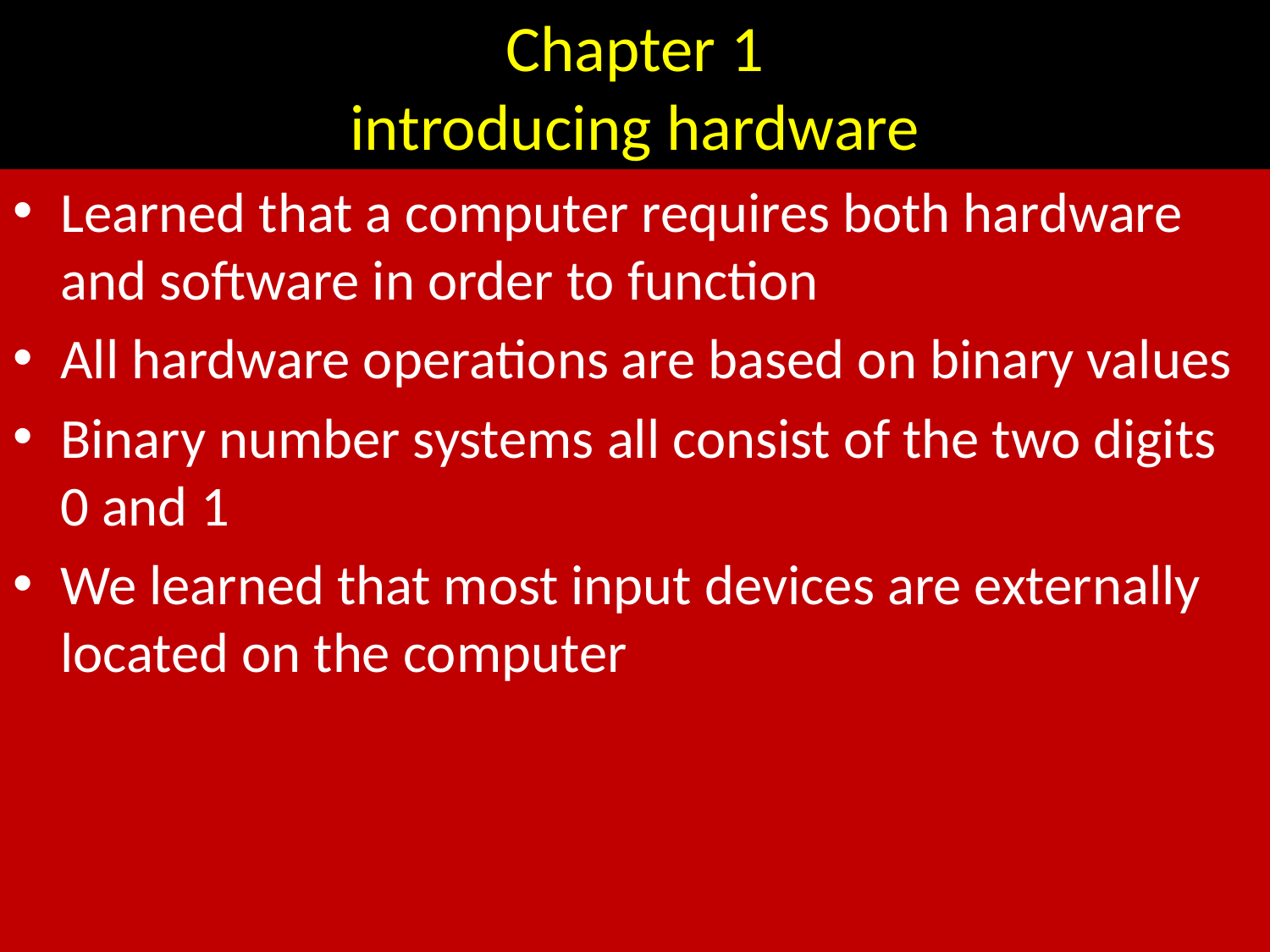

# Chapter 1 introducing hardware
Learned that a computer requires both hardware and software in order to function
All hardware operations are based on binary values
Binary number systems all consist of the two digits 0 and 1
We learned that most input devices are externally located on the computer